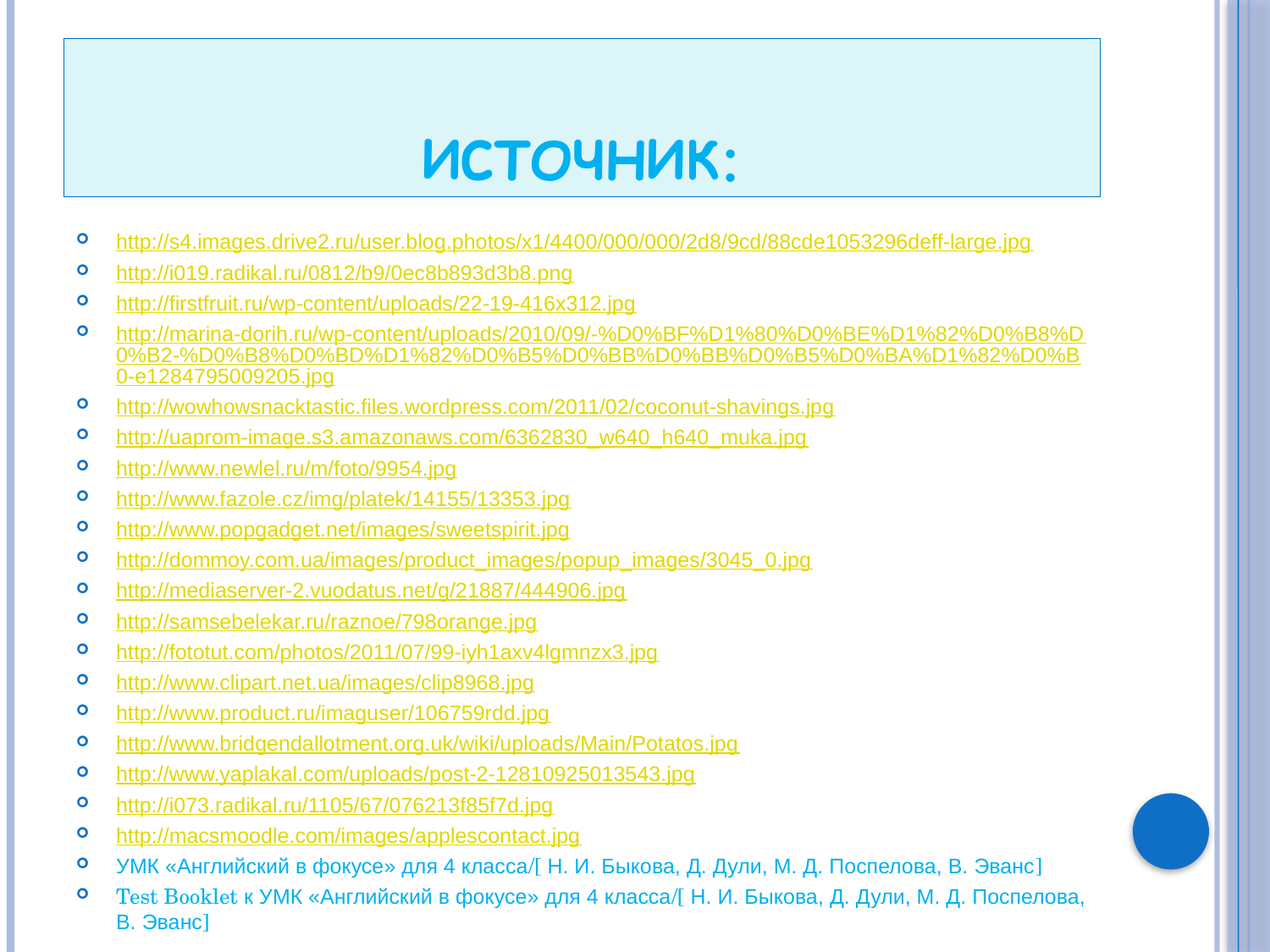

# ИСТОЧНИК:
http://s4.images.drive2.ru/user.blog.photos/x1/4400/000/000/2d8/9cd/88cde1053296deff-large.jpg
http://i019.radikal.ru/0812/b9/0ec8b893d3b8.png
http://firstfruit.ru/wp-content/uploads/22-19-416x312.jpg
http://marina-dorih.ru/wp-content/uploads/2010/09/-%D0%BF%D1%80%D0%BE%D1%82%D0%B8%D0%B2-%D0%B8%D0%BD%D1%82%D0%B5%D0%BB%D0%BB%D0%B5%D0%BA%D1%82%D0%B0-e1284795009205.jpg
http://wowhowsnacktastic.files.wordpress.com/2011/02/coconut-shavings.jpg
http://uaprom-image.s3.amazonaws.com/6362830_w640_h640_muka.jpg
http://www.newlel.ru/m/foto/9954.jpg
http://www.fazole.cz/img/platek/14155/13353.jpg
http://www.popgadget.net/images/sweetspirit.jpg
http://dommoy.com.ua/images/product_images/popup_images/3045_0.jpg
http://mediaserver-2.vuodatus.net/g/21887/444906.jpg
http://samsebelekar.ru/raznoe/798orange.jpg
http://fototut.com/photos/2011/07/99-iyh1axv4lgmnzx3.jpg
http://www.clipart.net.ua/images/clip8968.jpg
http://www.product.ru/imaguser/106759rdd.jpg
http://www.bridgendallotment.org.uk/wiki/uploads/Main/Potatos.jpg
http://www.yaplakal.com/uploads/post-2-12810925013543.jpg
http://i073.radikal.ru/1105/67/076213f85f7d.jpg
http://macsmoodle.com/images/applescontact.jpg
УМК «Английский в фокусе» для 4 класса/[ Н. И. Быкова, Д. Дули, М. Д. Поспелова, В. Эванс]
Test Booklet к УМК «Английский в фокусе» для 4 класса/[ Н. И. Быкова, Д. Дули, М. Д. Поспелова, В. Эванс]